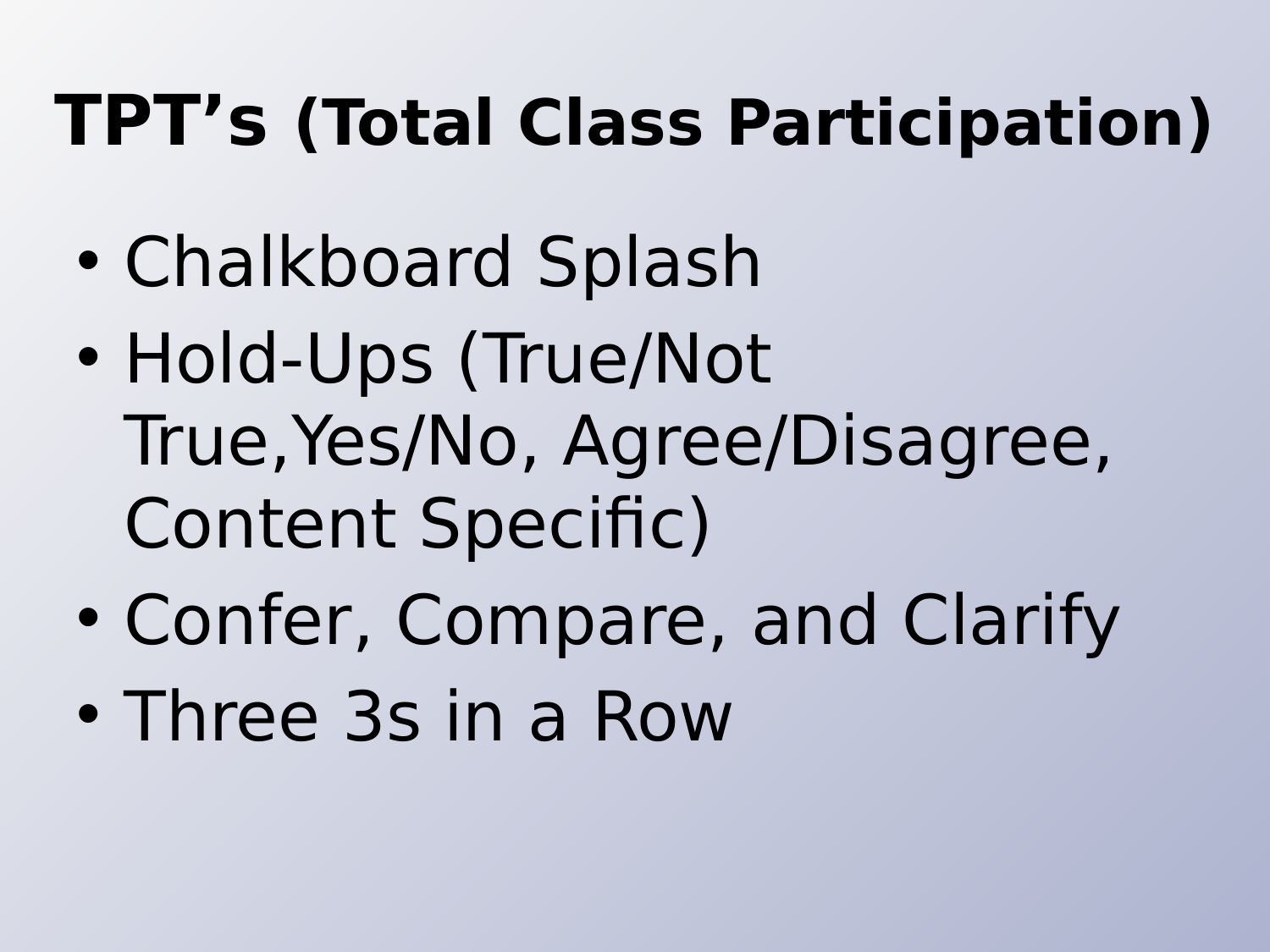

# TPT’s (Total Class Participation)
Chalkboard Splash
Hold-Ups (True/Not True,Yes/No, Agree/Disagree, Content Specific)
Confer, Compare, and Clarify
Three 3s in a Row